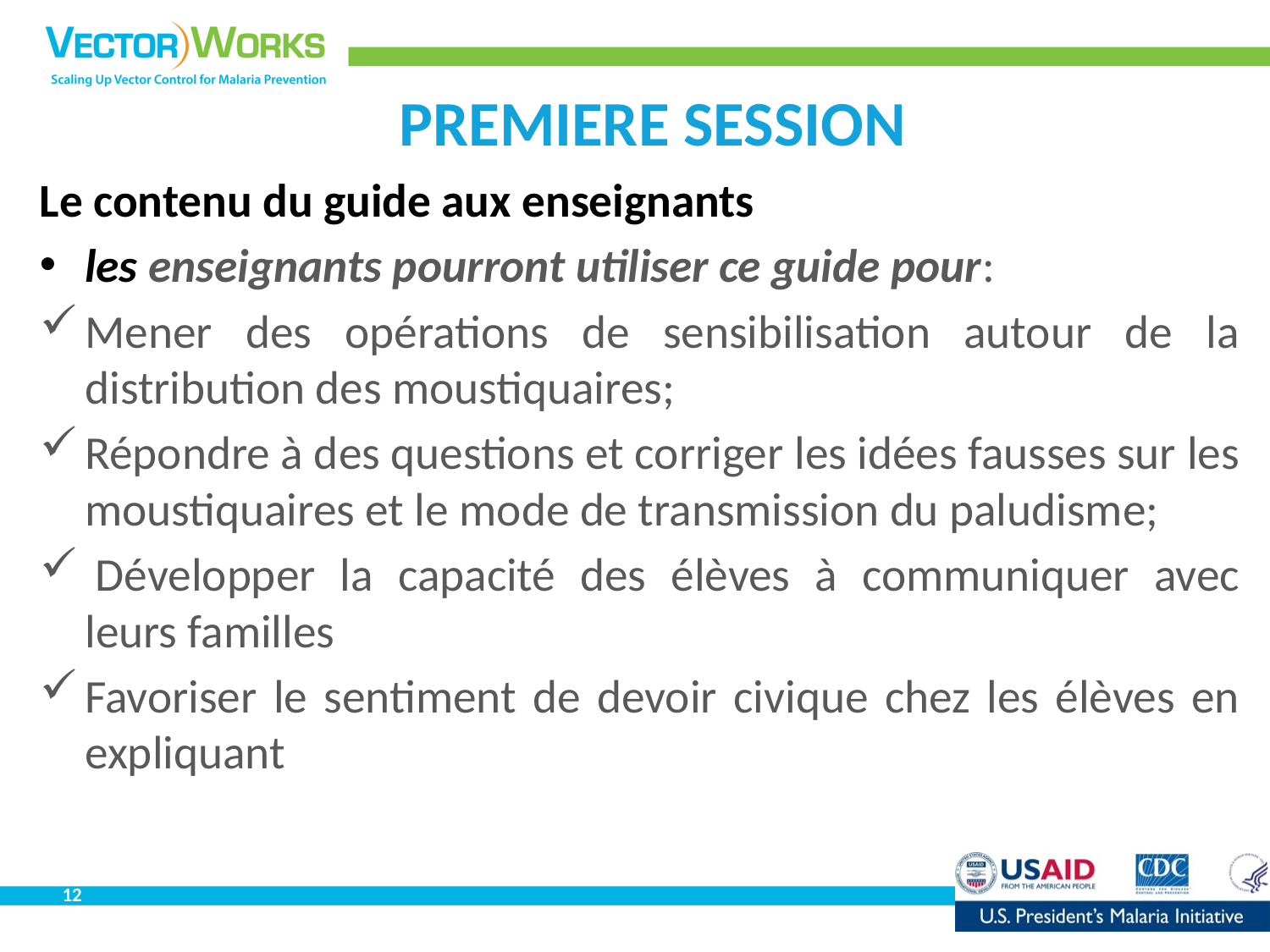

PREMIERE SESSION
Le contenu du guide aux enseignants
les enseignants pourront utiliser ce guide pour:
Mener des opérations de sensibilisation autour de la distribution des moustiquaires;
Répondre à des questions et corriger les idées fausses sur les moustiquaires et le mode de transmission du paludisme;
 Développer la capacité des élèves à communiquer avec leurs familles
Favoriser le sentiment de devoir civique chez les élèves en expliquant

12